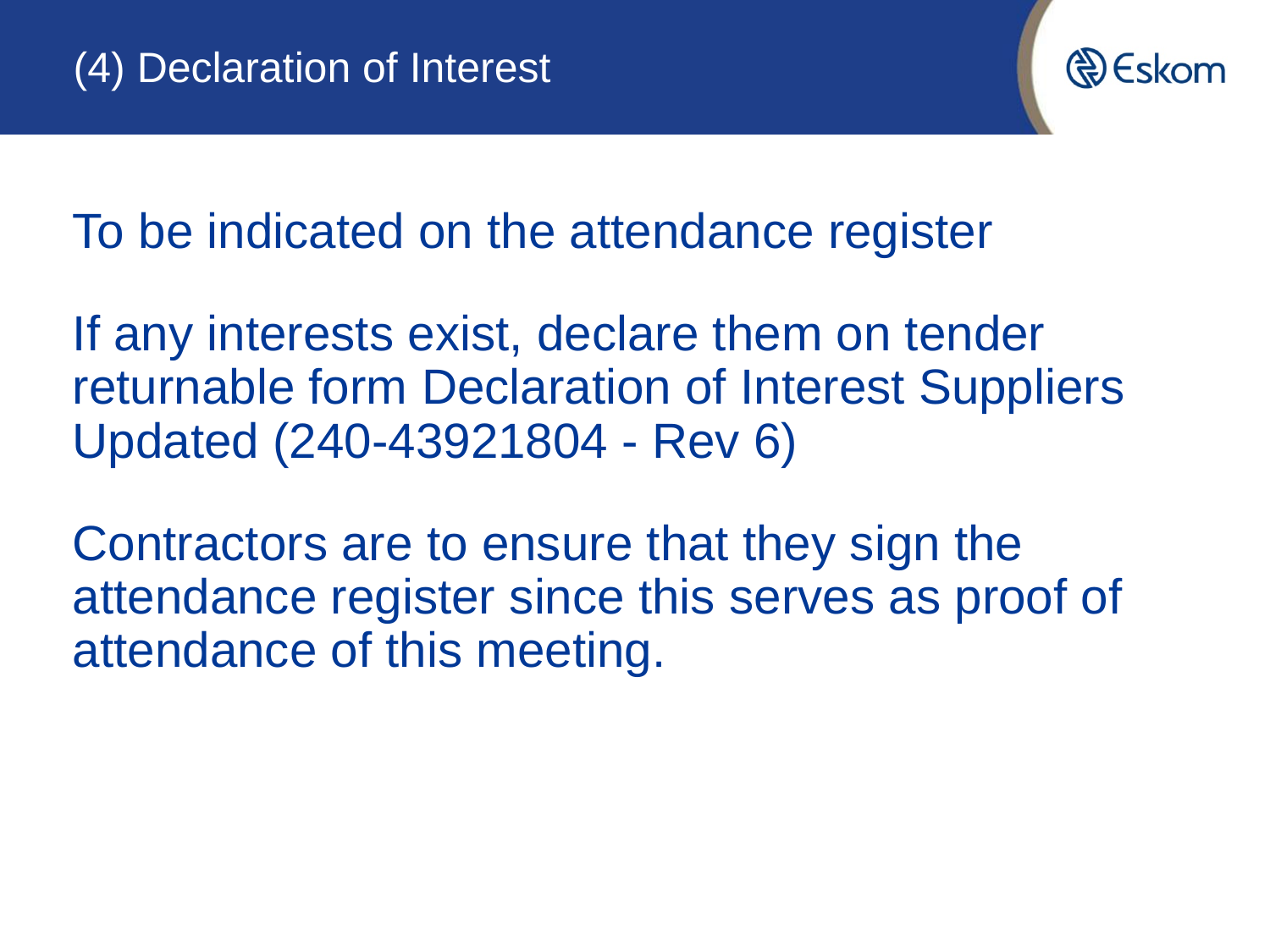

# (4) Declaration of Interest
To be indicated on the attendance register
If any interests exist, declare them on tender returnable form Declaration of Interest Suppliers Updated (240-43921804 - Rev 6)
Contractors are to ensure that they sign the attendance register since this serves as proof of attendance of this meeting.